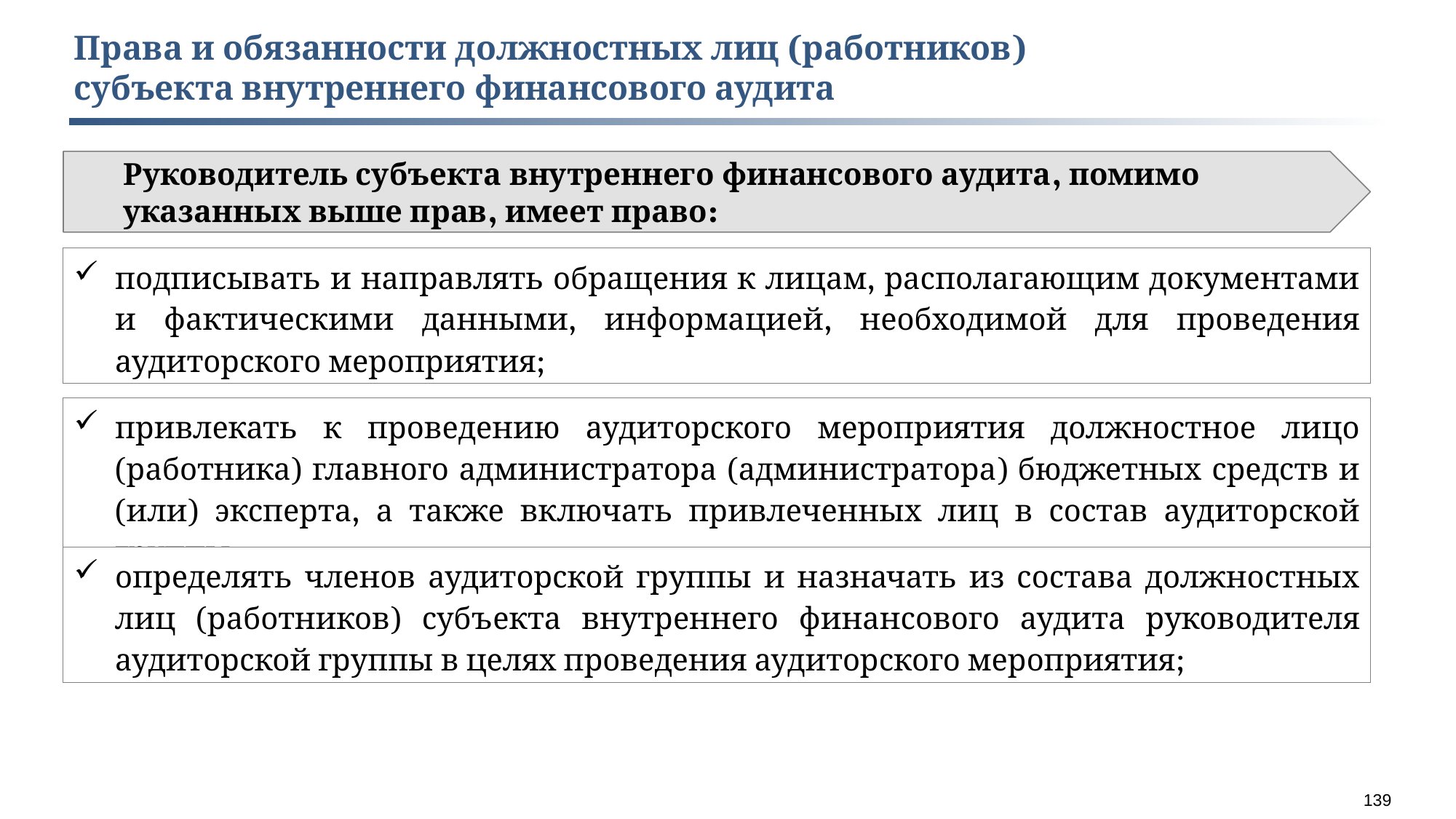

Права и обязанности должностных лиц (работников)
субъекта внутреннего финансового аудита
Руководитель субъекта внутреннего финансового аудита, помимо указанных выше прав, имеет право:
подписывать и направлять обращения к лицам, располагающим документами и фактическими данными, информацией, необходимой для проведения аудиторского мероприятия;
привлекать к проведению аудиторского мероприятия должностное лицо (работника) главного администратора (администратора) бюджетных средств и (или) эксперта, а также включать привлеченных лиц в состав аудиторской группы;
определять членов аудиторской группы и назначать из состава должностных лиц (работников) субъекта внутреннего финансового аудита руководителя аудиторской группы в целях проведения аудиторского мероприятия;